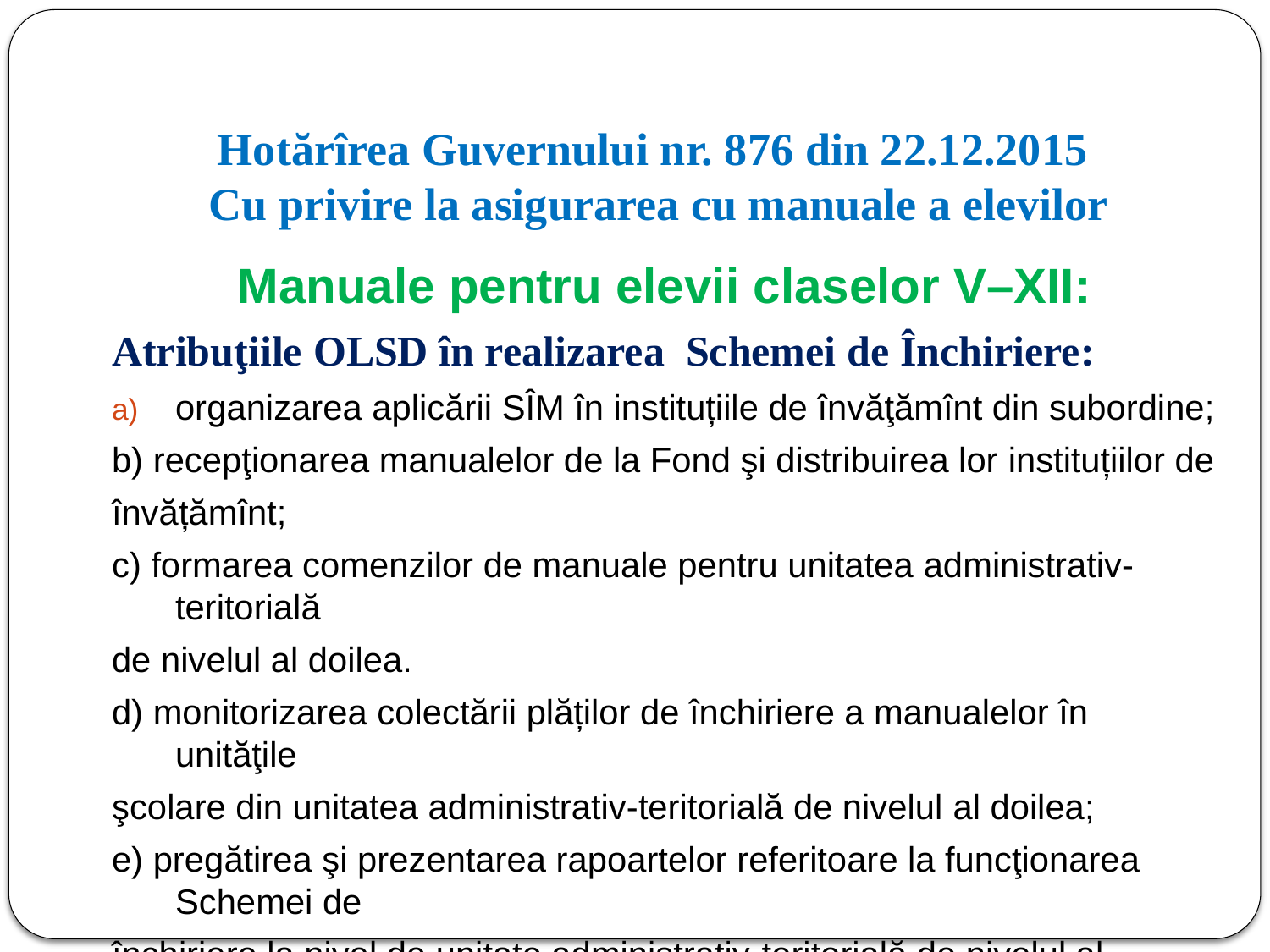

# Hotărîrea Guvernului nr. 876 din 22.12.2015 Cu privire la asigurarea cu manuale a elevilor
Manuale pentru elevii claselor V–XII:
Atribuţiile OLSD în realizarea  Schemei de Închiriere:
organizarea aplicării SÎM în instituțiile de învăţămînt din subordine;
b) recepţionarea manualelor de la Fond şi distribuirea lor instituțiilor de
învățămînt;
c) formarea comenzilor de manuale pentru unitatea administrativ- teritorială
de nivelul al doilea.
d) monitorizarea colectării plăților de închiriere a manualelor în unităţile
şcolare din unitatea administrativ-teritorială de nivelul al doilea;
e) pregătirea şi prezentarea rapoartelor referitoare la funcţionarea Schemei de
închiriere la nivel de unitate administrativ-teritorială de nivelul al doilea.